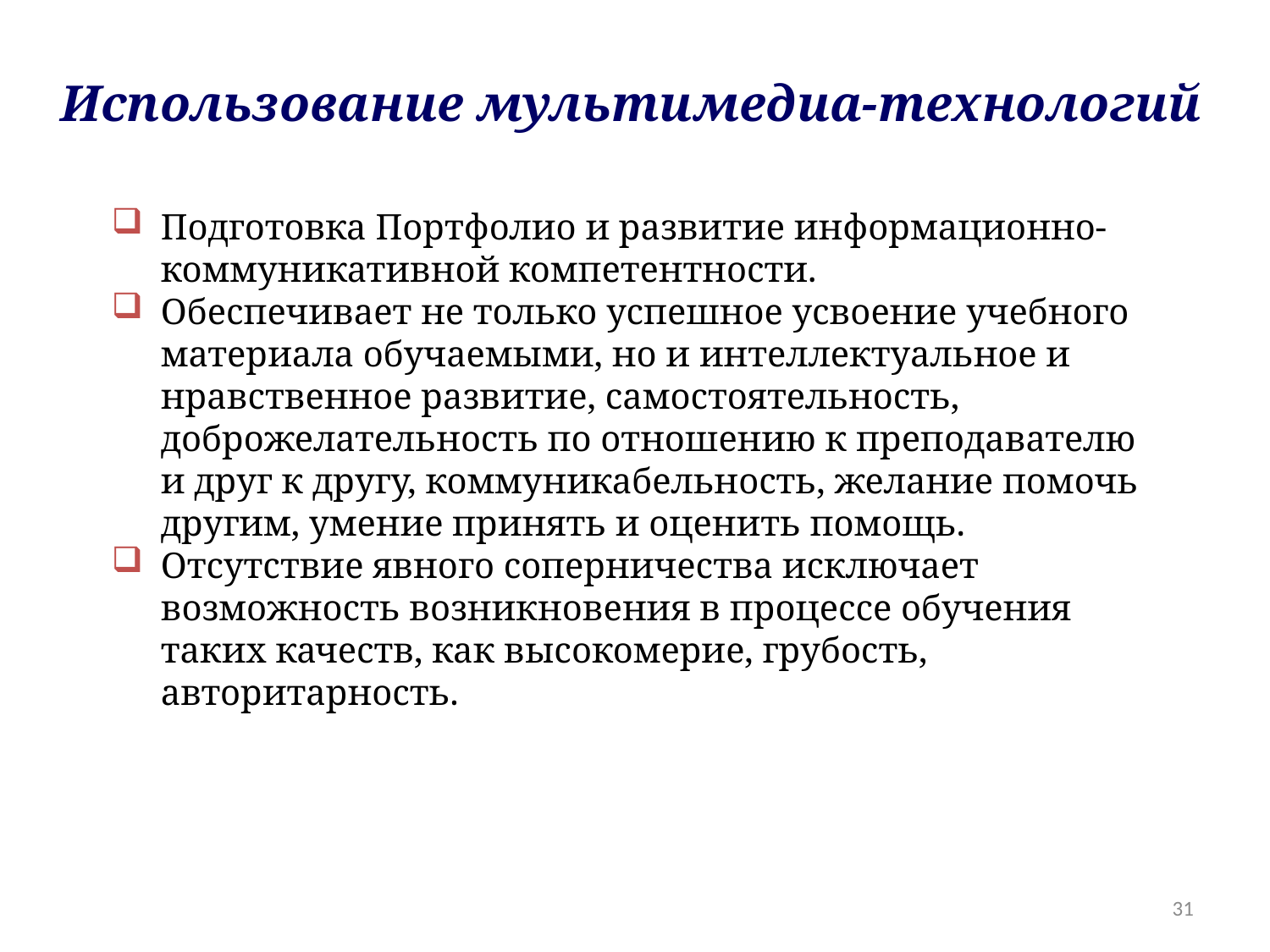

Использование мультимедиа-технологий
Подготовка Портфолио и развитие информационно-коммуникативной компетентности.
Обеспечивает не только успешное усвоение учебного материала обучаемыми, но и интеллектуальное и нравственное развитие, самостоятельность, доброжелательность по отношению к преподавателю и друг к другу, коммуникабельность, желание помочь другим, умение принять и оценить помощь.
Отсутствие явного соперничества исключает возможность возникновения в процессе обучения таких качеств, как высокомерие, грубость, авторитарность.
31
31